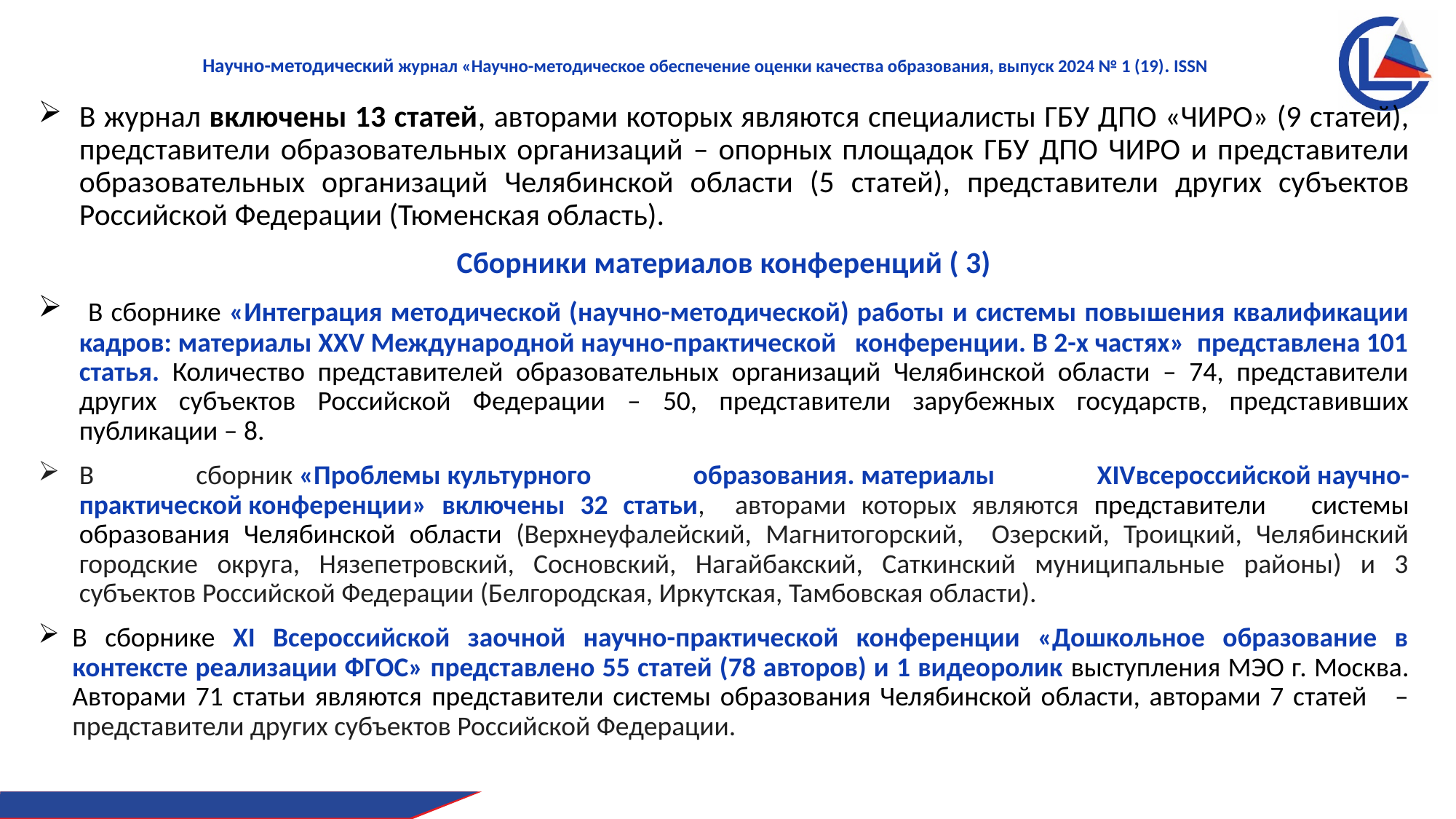

# Научно-методический журнал «Научно-методическое обеспечение оценки качества образования, выпуск 2024 № 1 (19). ISSN
В журнал включены 13 статей, авторами которых являются специалисты ГБУ ДПО «ЧИРО» (9 статей), представители образовательных организаций – опорных площадок ГБУ ДПО ЧИРО и представители образовательных организаций Челябинской области (5 статей), представители других субъектов Российской Федерации (Тюменская область).
Сборники материалов конференций ( 3)
 В сборнике «Интеграция методической (научно-методической) работы и системы повышения квалификации кадров: материалы XXV Международной научно-практической   конференции. В 2-х частях»  представлена 101 статья. Количество представителей образовательных организаций Челябинской области – 74, представители других субъектов Российской Федерации – 50, представители зарубежных государств, представивших публикации – 8.
В сборник «Проблемы культурного образования. материалы ХIVвсероссийской научно-практической конференции» включены 32 статьи,  авторами которых являются представители   системы образования Челябинской области (Верхнеуфалейский, Магнитогорский,  Озерский, Троицкий, Челябинский городские округа, Нязепетровский, Сосновский, Нагайбакский, Саткинский муниципальные районы) и 3 субъектов Российской Федерации (Белгородская, Иркутская, Тамбовская области).
В сборнике XI Всероссийской заочной научно-практической конференции «Дошкольное образование в контексте реализации ФГОС» представлено 55 статей (78 авторов) и 1 видеоролик выступления МЭО г. Москва. Авторами 71 статьи являются представители системы образования Челябинской области, авторами 7 статей   –представители других субъектов Российской Федерации.